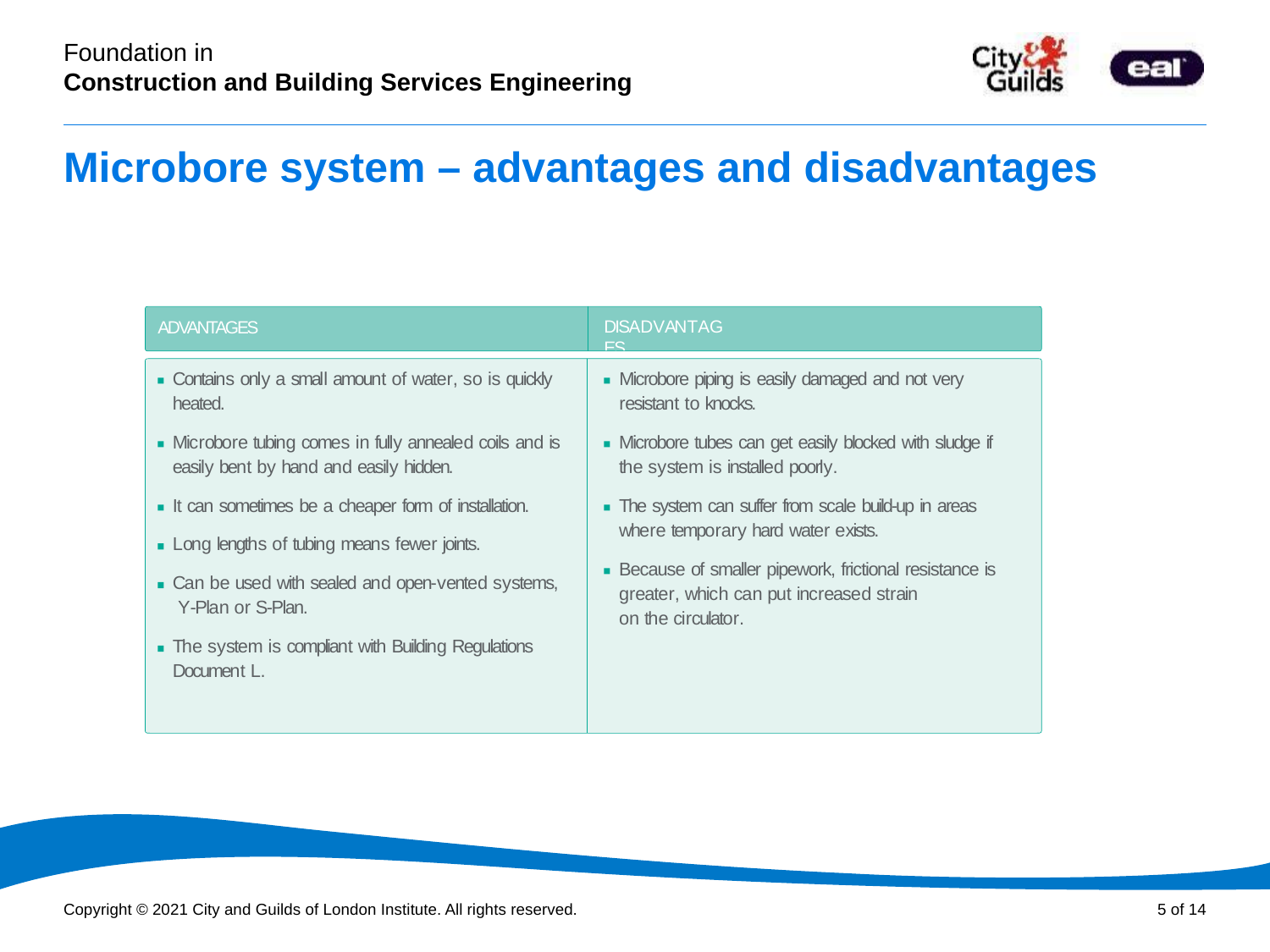

# Microbore system – advantages and disadvantages

DISADVANTAGES
ADVANTAGES

Contains only a small amount of water, so is quickly  heated.
Microbore tubing comes in fully annealed coils and is  easily bent by hand and easily hidden.
It can sometimes be a cheaper form of installation.  Long lengths of tubing means fewer joints.
Can be used with sealed and open-vented systems,  Y-Plan or S-Plan.
The system is compliant with Building Regulations  Document L.
Microbore piping is easily damaged and not very  resistant to knocks.

Microbore tubes can get easily blocked with sludge if  the system is installed poorly.

The system can suffer from scale build-up in areas  where temporary hard water exists.

Because of smaller pipework, frictional resistance is  greater, which can put increased strain
on the circulator.